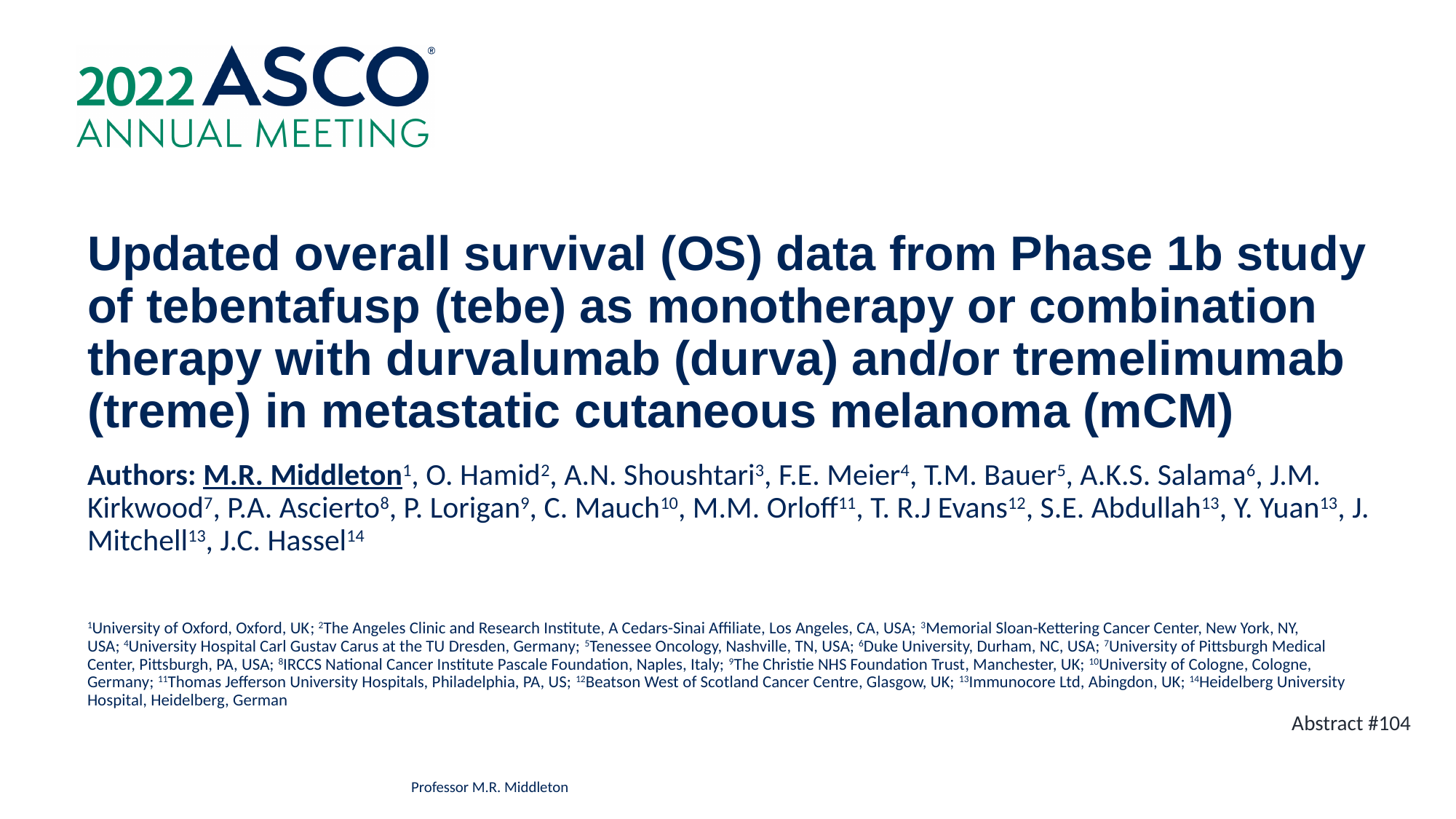

# Updated overall survival (OS) data from Phase 1b study of tebentafusp (tebe) as monotherapy or combination therapy with durvalumab (durva) and/or tremelimumab (treme) in metastatic cutaneous melanoma (mCM)
Authors: M.R. Middleton1, O. Hamid2, A.N. Shoushtari3, F.E. Meier4, T.M. Bauer5, A.K.S. Salama6, J.M. Kirkwood7, P.A. Ascierto8, P. Lorigan9, C. Mauch10, M.M. Orloff11, T. R.J Evans12, S.E. Abdullah13, Y. Yuan13, J. Mitchell13, J.C. Hassel14

1University of Oxford, Oxford, UK; 2The Angeles Clinic and Research Institute, A Cedars-Sinai Affiliate, Los Angeles, CA, USA; 3Memorial Sloan-Kettering Cancer Center, New York, NY, USA; 4University Hospital Carl Gustav Carus at the TU Dresden, Germany; 5Tenessee Oncology, Nashville, TN, USA; 6Duke University, Durham, NC, USA; 7University of Pittsburgh Medical Center, Pittsburgh, PA, USA; 8IRCCS National Cancer Institute Pascale Foundation, Naples, Italy; 9The Christie NHS Foundation Trust, Manchester, UK; 10University of Cologne, Cologne, Germany; 11Thomas Jefferson University Hospitals, Philadelphia, PA, US; 12Beatson West of Scotland Cancer Centre, Glasgow, UK; 13Immunocore Ltd, Abingdon, UK; 14Heidelberg University Hospital, Heidelberg, German
Abstract #104
Professor M.R. Middleton